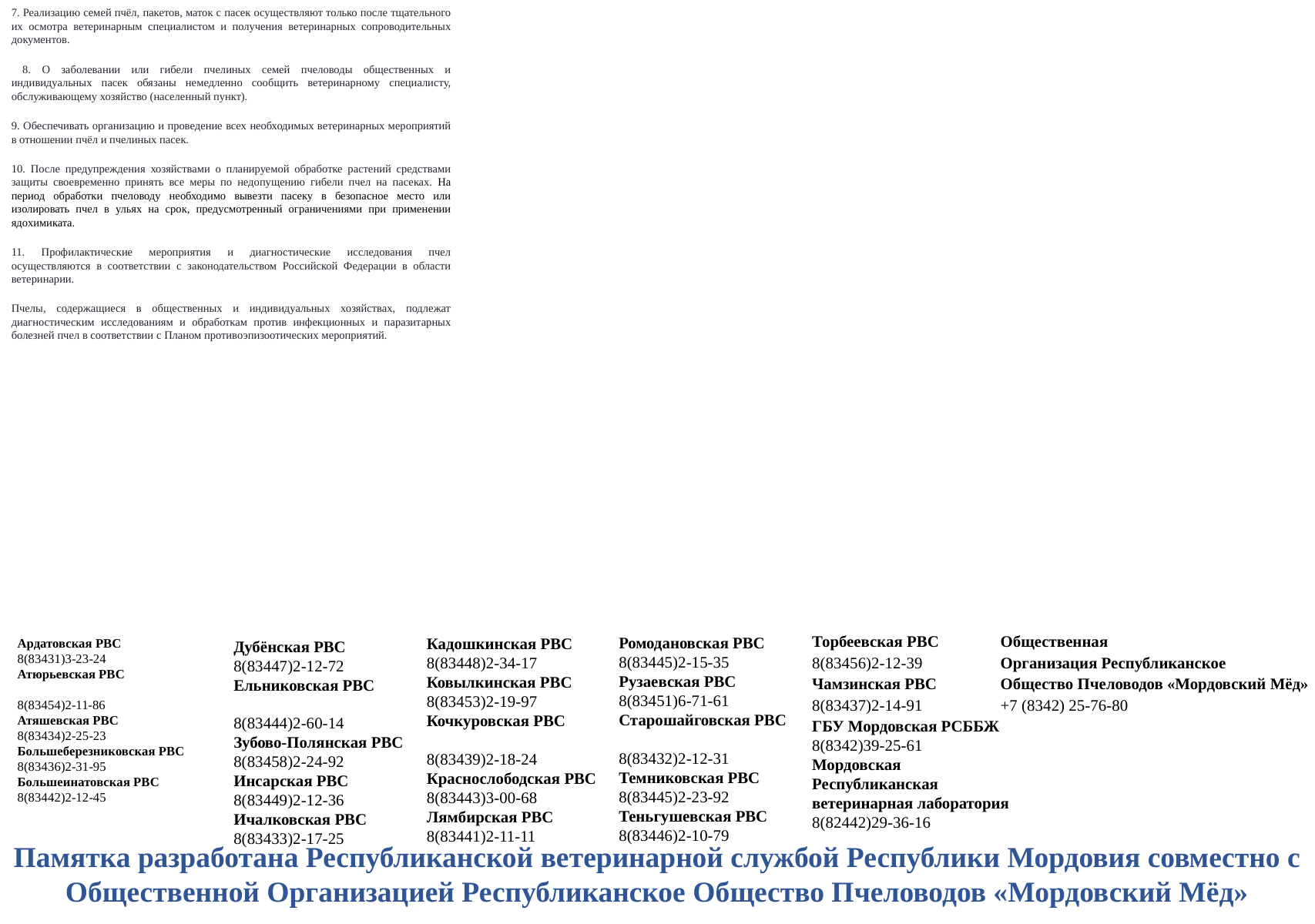

7. Реализацию семей пчёл, пакетов, маток с пасек осуществляют только после тщательного их осмотра ветеринарным специалистом и получения ветеринарных сопроводительных документов.
 8. О заболевании или гибели пчелиных семей пчеловоды общественных и индивидуальных пасек обязаны немедленно сообщить ветеринарному специалисту, обслуживающему хозяйство (населенный пункт).
9. Обеспечивать организацию и проведение всех необходимых ветеринарных мероприятий в отношении пчёл и пчелиных пасек.
10. После предупреждения хозяйствами о планируемой обработке растений средствами защиты своевременно принять все меры по недопущению гибели пчел на пасеках. На период обработки пчеловоду необходимо вывезти пасеку в безопасное место или изолировать пчел в ульях на срок, предусмотренный ограничениями при применении ядохимиката.
11. Профилактические мероприятия и диагностические исследования пчел осуществляются в соответствии с законодательством Российской Федерации в области ветеринарии.
Пчелы, содержащиеся в общественных и индивидуальных хозяйствах, подлежат диагностическим исследованиям и обработкам против инфекционных и паразитарных болезней пчел в соответствии с Планом противоэпизоотических мероприятий.
Торбеевская РВС
8(83456)2-12-39
Чамзинская РВС
8(83437)2-14-91
ГБУ Мордовская РСББЖ
8(8342)39-25-61
Мордовская
Республиканская
ветеринарная лаборатория
8(82442)29-36-16
Общественная
Организация Республиканское
Общество Пчеловодов «Мордовский Мёд»
+7 (8342) 25-76-80

Ромодановская РВС
8(83445)2-15-35
Рузаевская РВС
8(83451)6-71-61
Старошайговская РВС
8(83432)2-12-31
Темниковская РВС
8(83445)2-23-92
Теньгушевская РВС
8(83446)2-10-79
Кадошкинская РВС
8(83448)2-34-17
Ковылкинская РВС
8(83453)2-19-97
Кочкуровская РВС
8(83439)2-18-24
Краснослободская РВС
8(83443)3-00-68
Лямбирская РВС
8(83441)2-11-11
Ардатовская РВС
8(83431)3-23-24
Атюрьевская РВС
8(83454)2-11-86
Атяшевская РВС
8(83434)2-25-23
Большеберезниковская РВС
8(83436)2-31-95
Большеинатовская РВС
8(83442)2-12-45
Дубёнская РВС
8(83447)2-12-72
Ельниковская РВС
8(83444)2-60-14
Зубово-Полянская РВС
8(83458)2-24-92
Инсарская РВС
8(83449)2-12-36
Ичалковская РВС
8(83433)2-17-25
Памятка разработана Республиканской ветеринарной службой Республики Мордовия совместно с Общественной Организацией Республиканское Общество Пчеловодов «Мордовский Мёд»